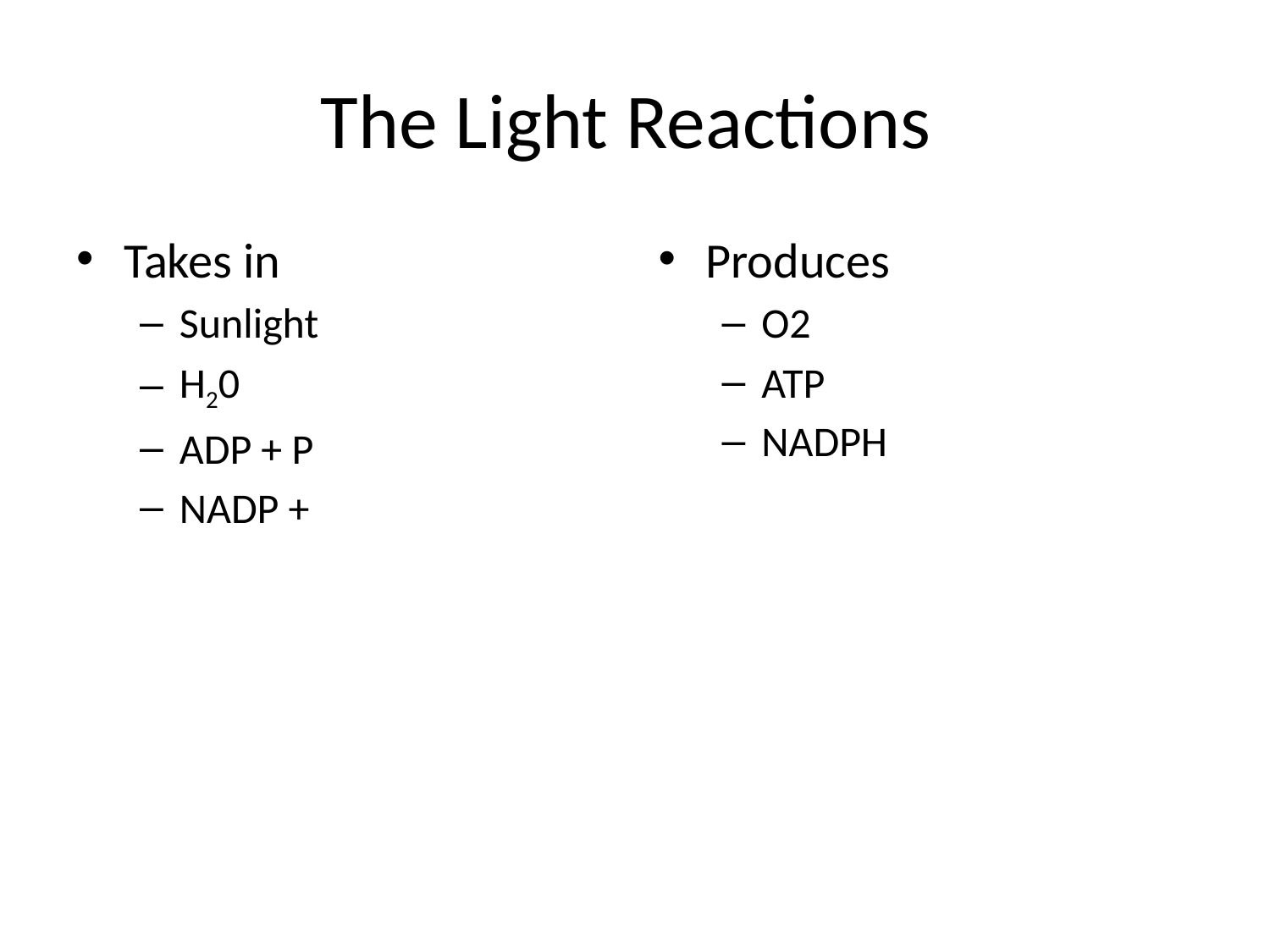

# The Light Reactions
Takes in
Sunlight
H20
ADP + P
NADP +
Produces
O2
ATP
NADPH